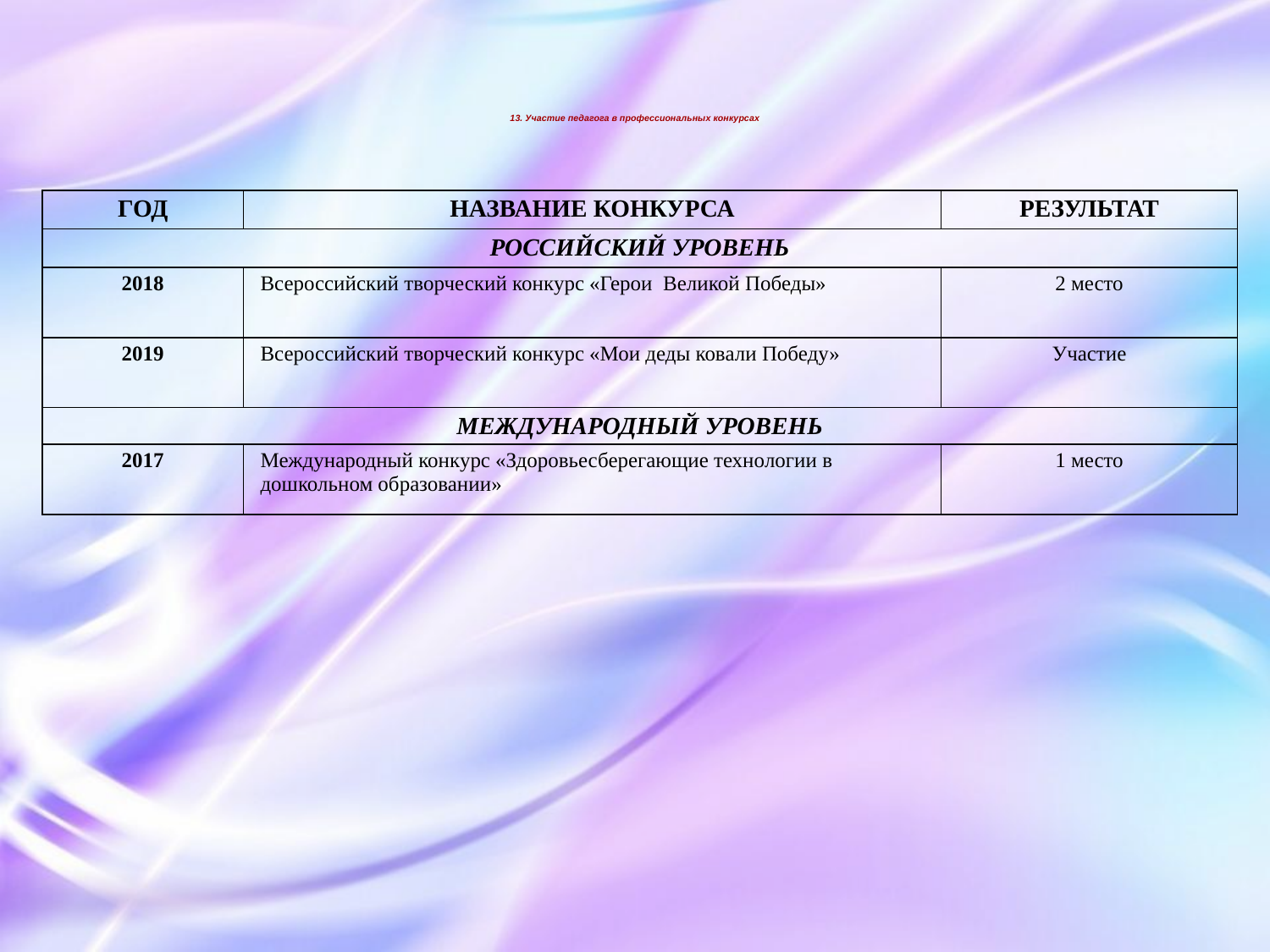

# 13. Участие педагога в профессиональных конкурсах
| ГОД | НАЗВАНИЕ КОНКУРСА | РЕЗУЛЬТАТ |
| --- | --- | --- |
| РОССИЙСКИЙ УРОВЕНЬ |  |  |
| 2018 | Всероссийский творческий конкурс «Герои Великой Победы» | 2 место |
| 2019 | Всероссийский творческий конкурс «Мои деды ковали Победу» | Участие |
| МЕЖДУНАРОДНЫЙ УРОВЕНЬ |  |  |
| 2017 | Международный конкурс «Здоровьесберегающие технологии в дошкольном образовании» | 1 место |